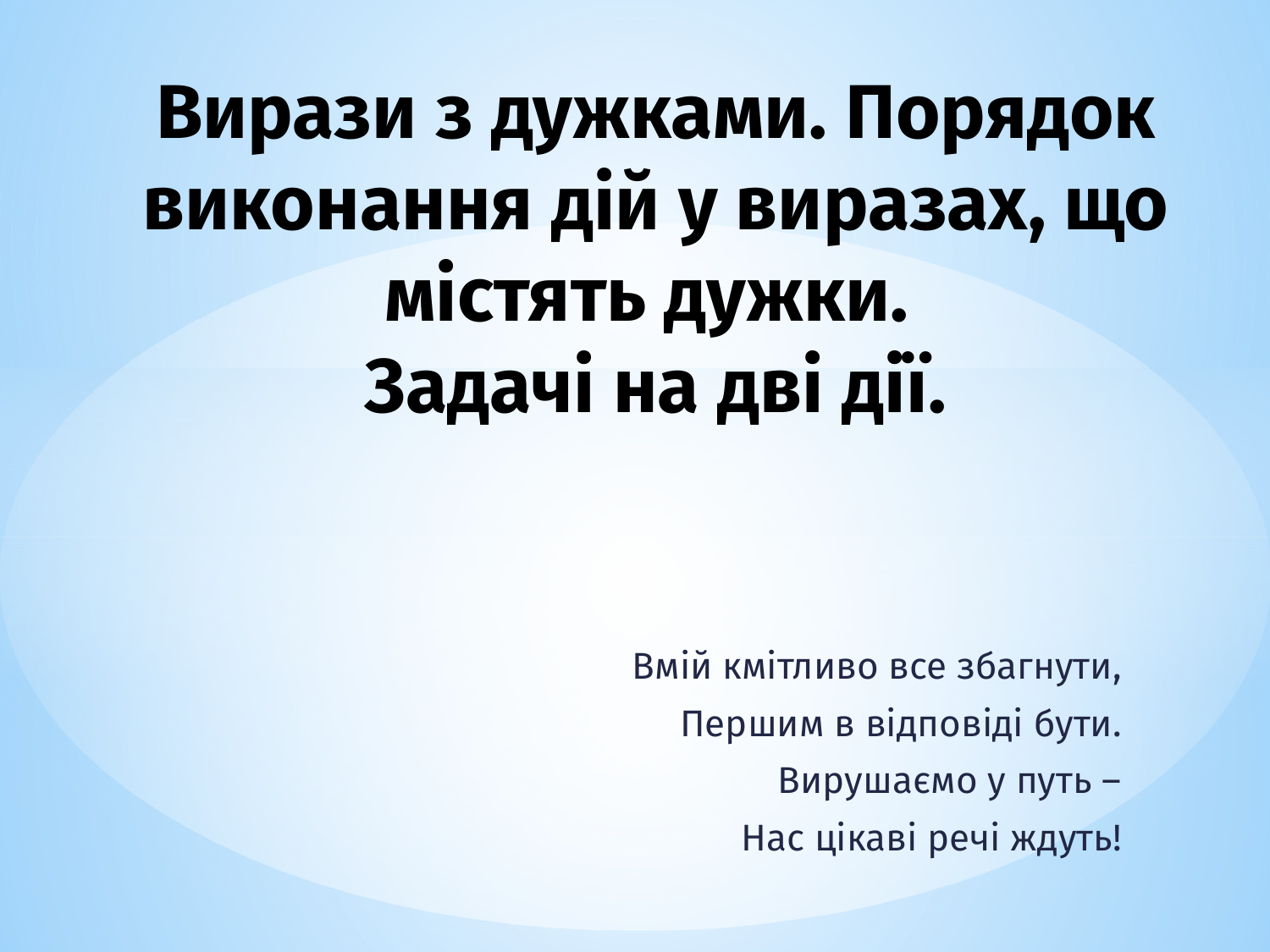

# Вирази з дужками. Порядок виконання дій у виразах, що містять дужки. Задачі на дві дії.
Вмій кмітливо все збагнути,
Першим в відповіді бути.
Вирушаємо у путь –
Нас цікаві речі ждуть!